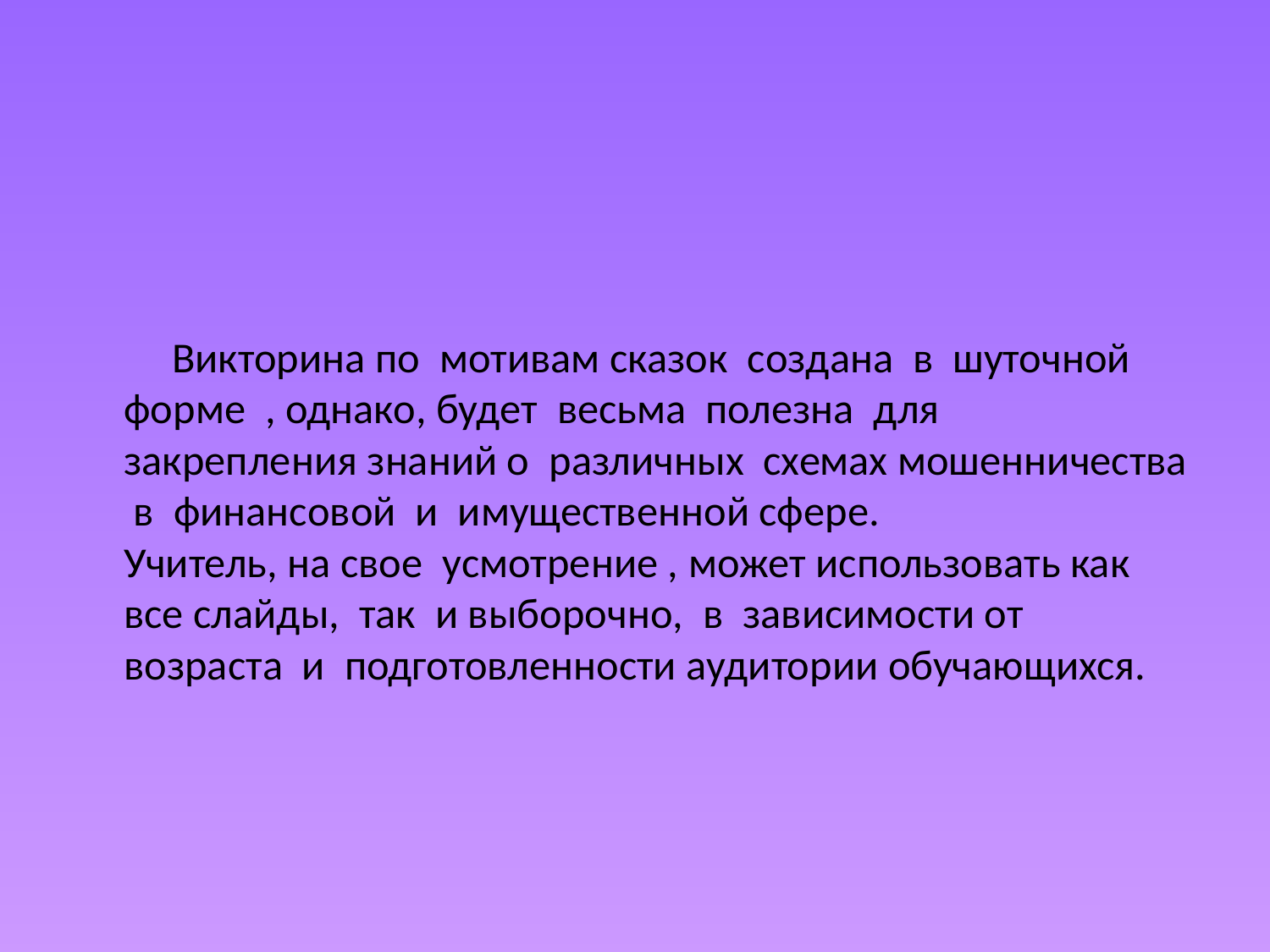

Викторина по  мотивам сказок  создана  в  шуточной форме  , однако, будет  весьма  полезна  для  закрепления знаний о  различных  схемах мошенничества  в  финансовой  и  имущественной сфере.
	Учитель, на свое  усмотрение , может использовать как все слайды,  так  и выборочно,  в  зависимости от возраста  и  подготовленности аудитории обучающихся.